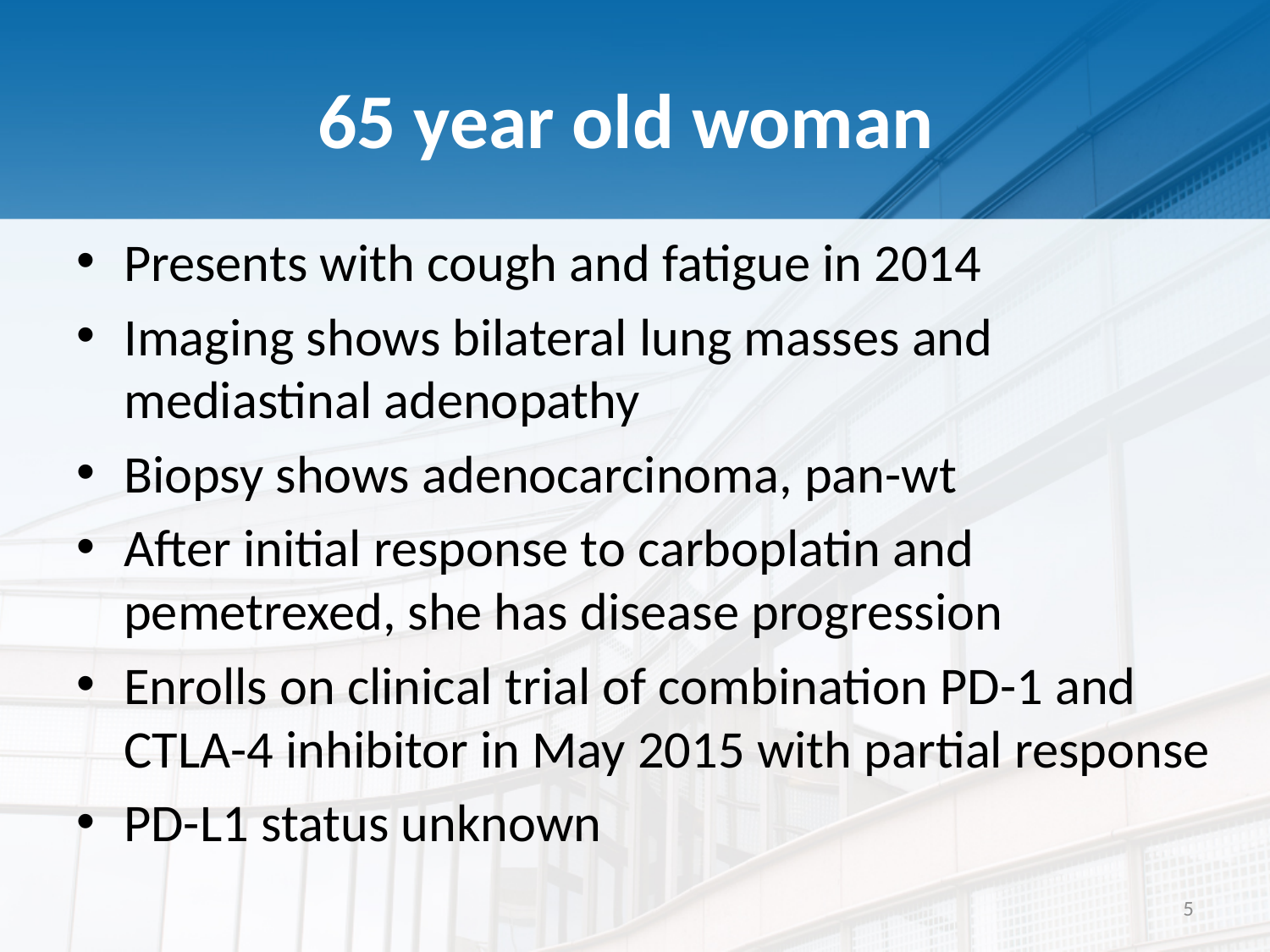

# 65 year old woman
Presents with cough and fatigue in 2014
Imaging shows bilateral lung masses and mediastinal adenopathy
Biopsy shows adenocarcinoma, pan-wt
After initial response to carboplatin and pemetrexed, she has disease progression
Enrolls on clinical trial of combination PD-1 and CTLA-4 inhibitor in May 2015 with partial response
PD-L1 status unknown
5